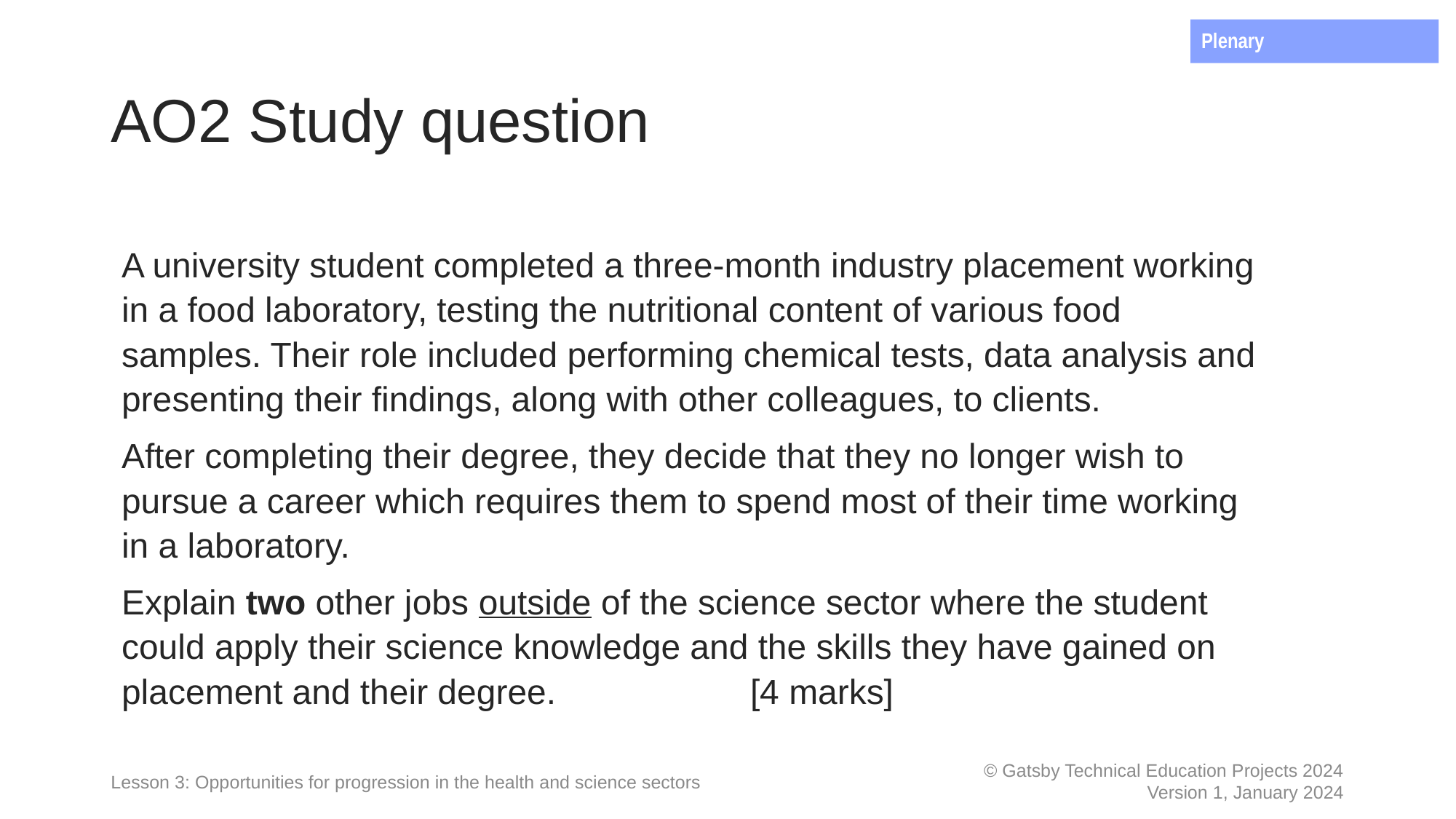

Plenary
# AO2 Study question
A university student completed a three-month industry placement working in a food laboratory, testing the nutritional content of various food samples. Their role included performing chemical tests, data analysis and presenting their findings, along with other colleagues, to clients.
After completing their degree, they decide that they no longer wish to pursue a career which requires them to spend most of their time working in a laboratory.
Explain two other jobs outside of the science sector where the student could apply their science knowledge and the skills they have gained on placement and their degree. 																	[4 marks]
Lesson 3: Opportunities for progression in the health and science sectors